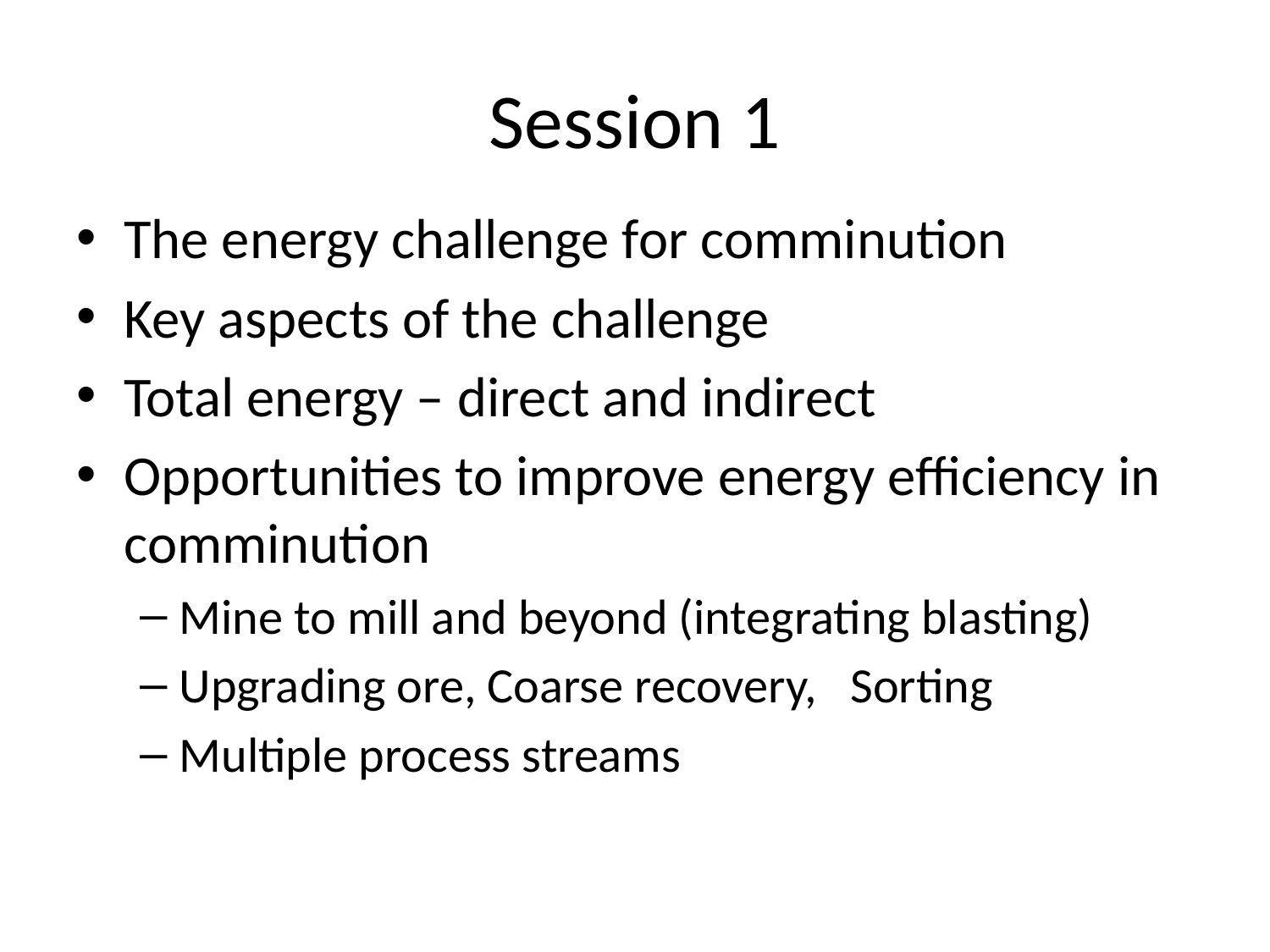

# Session 1
The energy challenge for comminution
Key aspects of the challenge
Total energy – direct and indirect
Opportunities to improve energy efficiency in comminution
Mine to mill and beyond (integrating blasting)
Upgrading ore, Coarse recovery,   Sorting
Multiple process streams